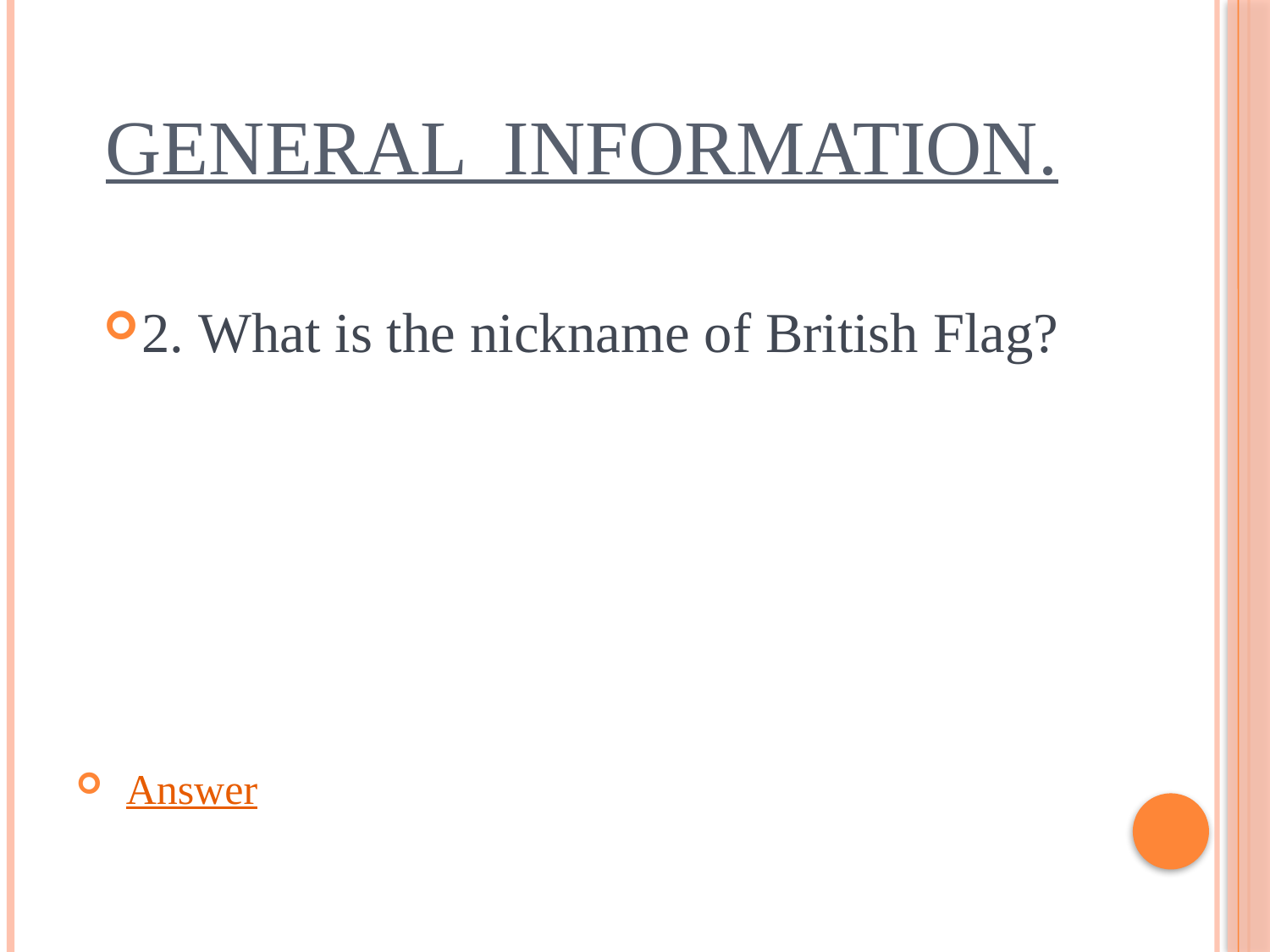

# General  Information.
2. What is the nickname of British Flag?

 Answer